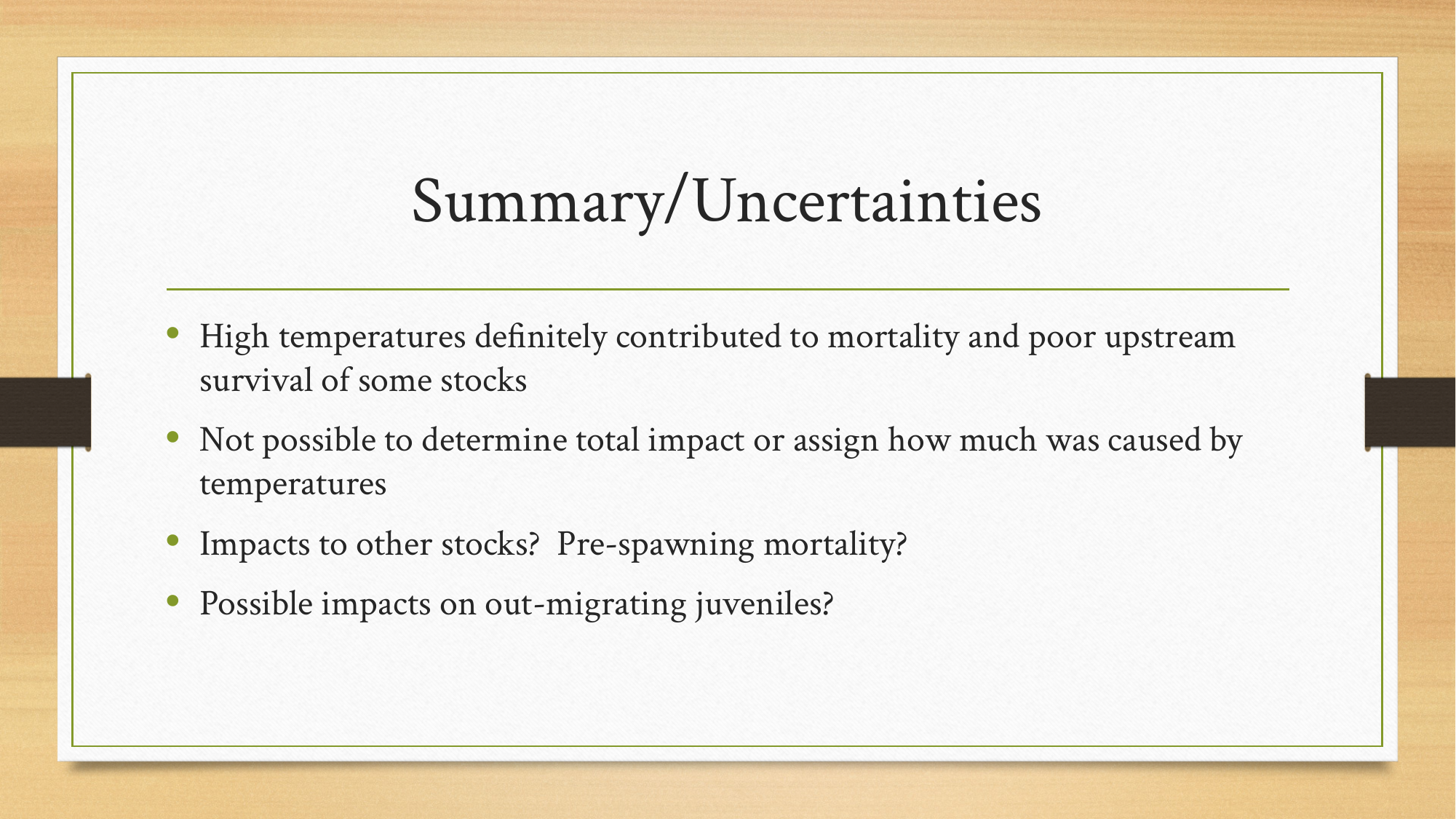

# Summary/Uncertainties
High temperatures definitely contributed to mortality and poor upstream survival of some stocks
Not possible to determine total impact or assign how much was caused by temperatures
Impacts to other stocks?  Pre-spawning mortality?
Possible impacts on out-migrating juveniles?